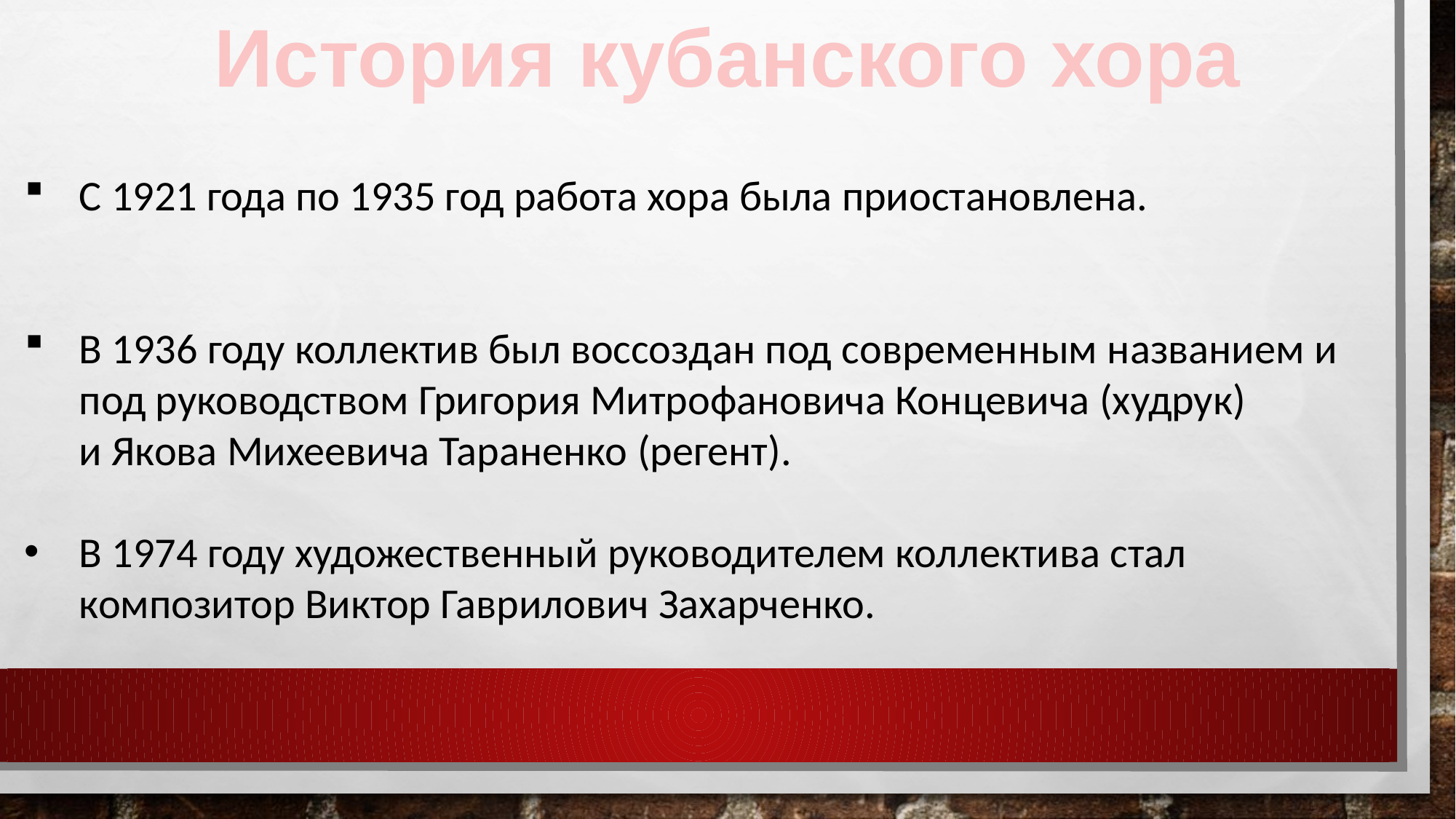

История кубанского хора
С 1921 года по 1935 год работа хора была приостановлена.

В 1936 году коллектив был воссоздан под современным названием и под руководством Григория Митрофановича Концевича (худрук) и Якова Михеевича Тараненко (регент).

В 1974 году художественный руководителем коллектива стал композитор Виктор Гаврилович Захарченко.